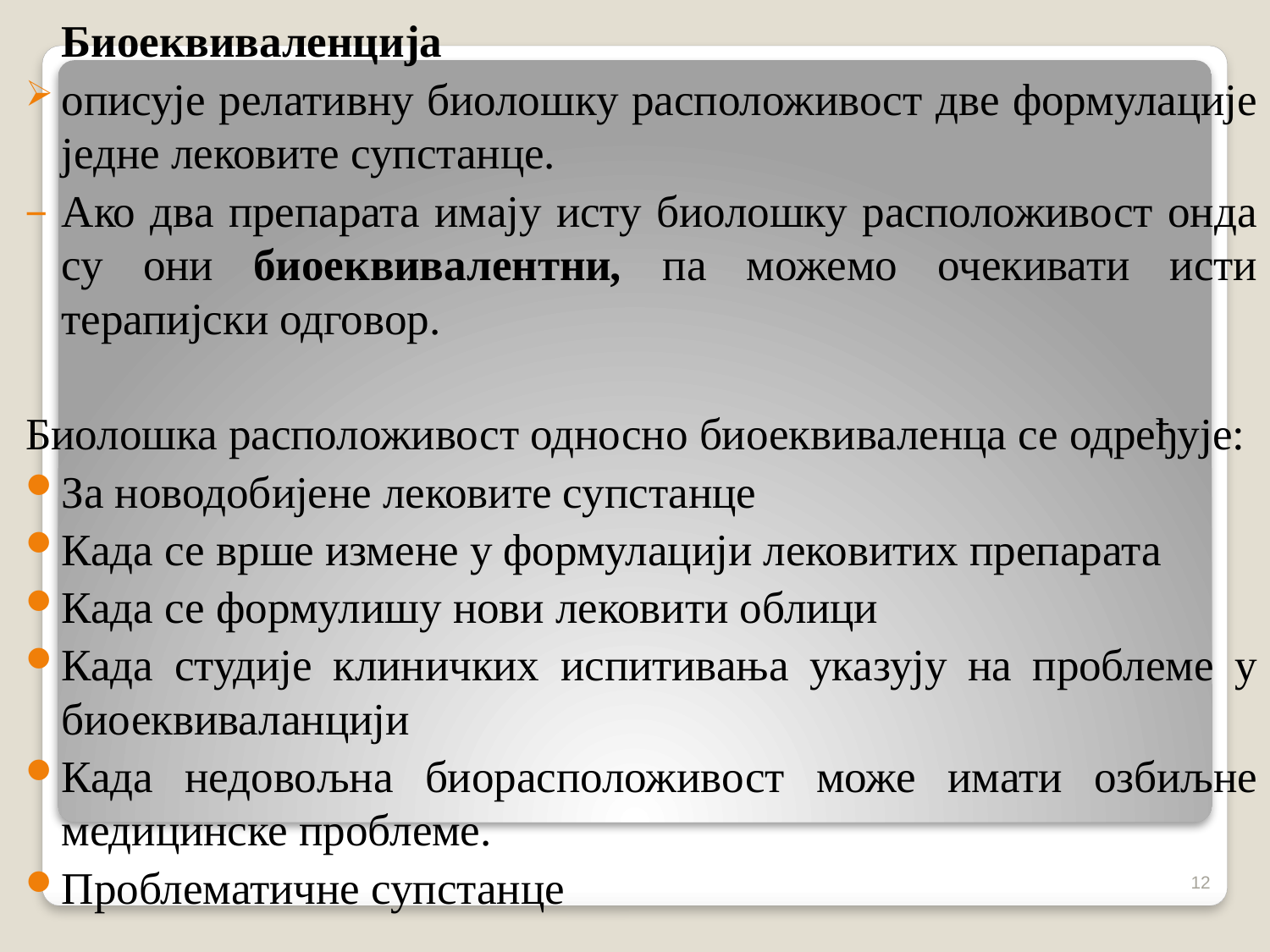

Биоеквиваленција
описује релативну биолошку расположивост две формулације једне лековите супстанце.
Ако два препарата имају исту биолошку расположивост онда су они биоеквивалентни, па можемо очекивати исти терапијски одговор.

Биолошка расположивост односно биоеквиваленца се одређује:
За новодобијене лековите супстанце
Када се врше измене у формулацији лековитих препарата
Када се формулишу нови лековити облици
Када студије клиничких испитивања указују на проблеме у биоеквиваланцији
Када недовољна биорасположивост може имати озбиљне медицинске проблеме.
Проблематичне супстанце
12